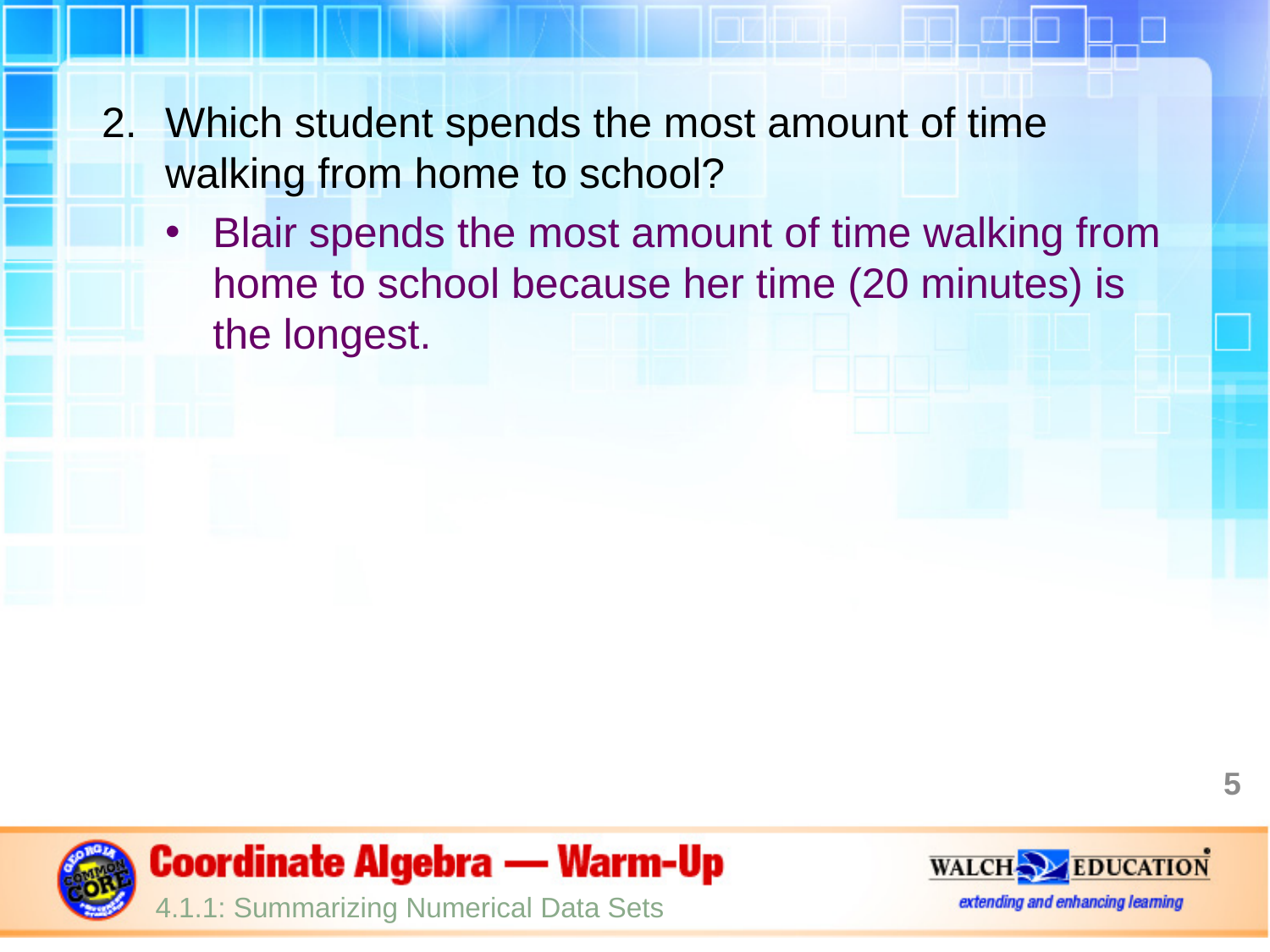

Which student spends the most amount of time walking from home to school?
Blair spends the most amount of time walking from home to school because her time (20 minutes) is the longest.
5
4.1.1: Summarizing Numerical Data Sets